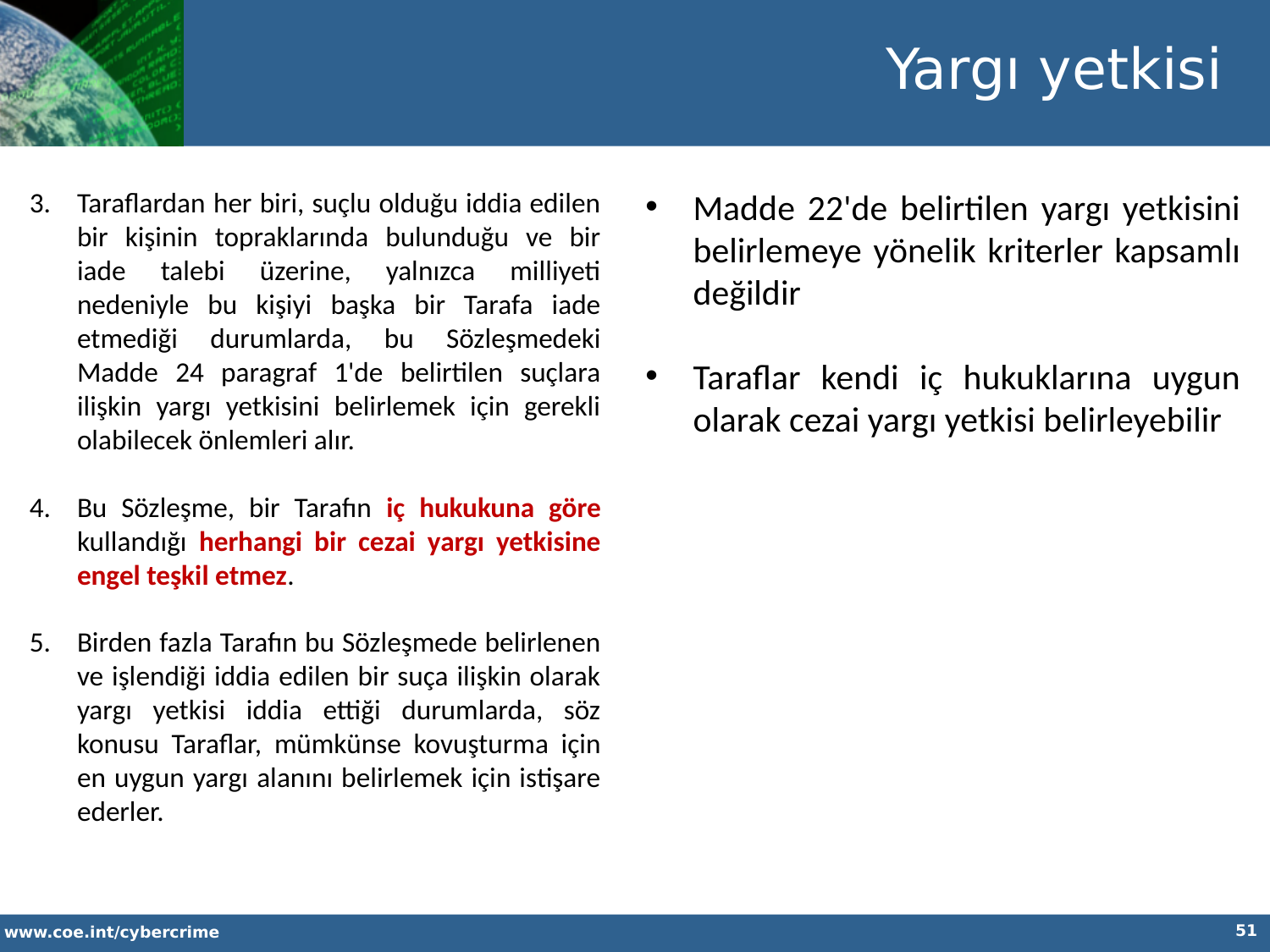

Yargı yetkisi
Taraflardan her biri, suçlu olduğu iddia edilen bir kişinin topraklarında bulunduğu ve bir iade talebi üzerine, yalnızca milliyeti nedeniyle bu kişiyi başka bir Tarafa iade etmediği durumlarda, bu Sözleşmedeki Madde 24 paragraf 1'de belirtilen suçlara ilişkin yargı yetkisini belirlemek için gerekli olabilecek önlemleri alır.

Bu Sözleşme, bir Tarafın iç hukukuna göre kullandığı herhangi bir cezai yargı yetkisine engel teşkil etmez.

Birden fazla Tarafın bu Sözleşmede belirlenen ve işlendiği iddia edilen bir suça ilişkin olarak yargı yetkisi iddia ettiği durumlarda, söz konusu Taraflar, mümkünse kovuşturma için en uygun yargı alanını belirlemek için istişare ederler.
Madde 22'de belirtilen yargı yetkisini belirlemeye yönelik kriterler kapsamlı değildir

Taraflar kendi iç hukuklarına uygun olarak cezai yargı yetkisi belirleyebilir